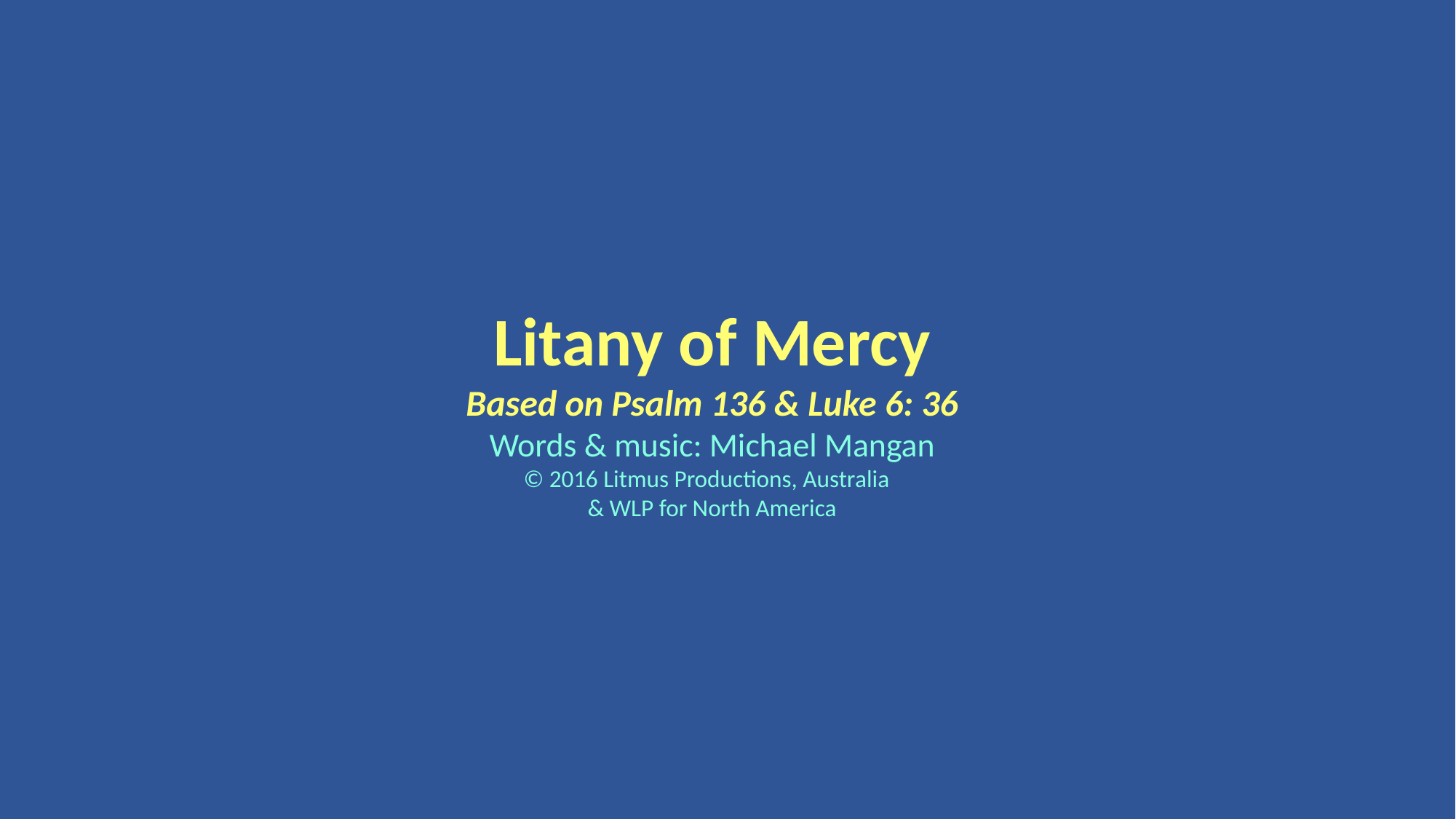

Litany of Mercy
Based on Psalm 136 & Luke 6: 36
Words & music: Michael Mangan
© 2016 Litmus Productions, Australia
& WLP for North America